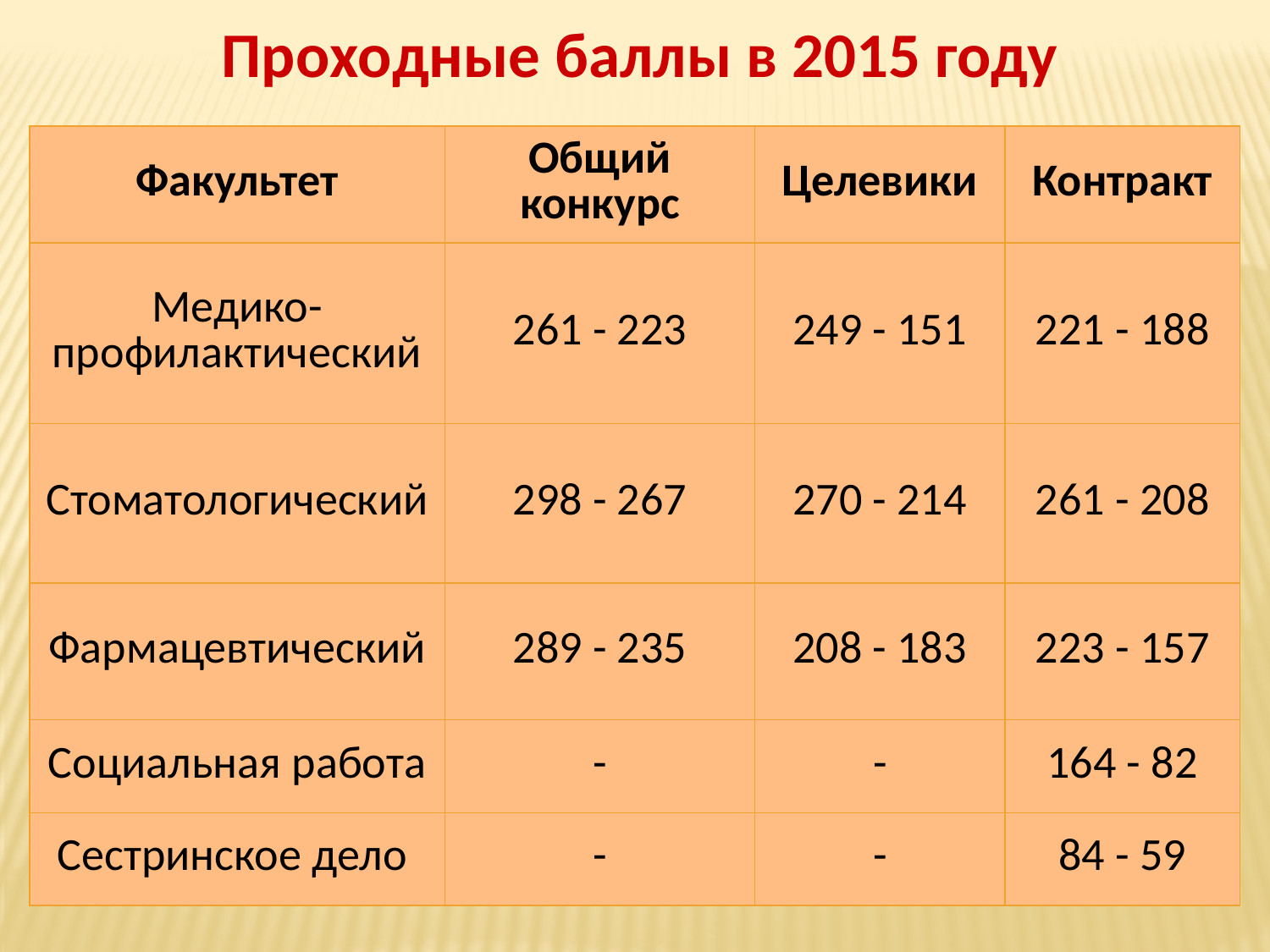

# Проходные баллы в 2015 году
| Факультет | Общий конкурс | Целевики | Контракт |
| --- | --- | --- | --- |
| Медико-профилактический | 261 - 223 | 249 - 151 | 221 - 188 |
| Стоматологический | 298 - 267 | 270 - 214 | 261 - 208 |
| Фармацевтический | 289 - 235 | 208 - 183 | 223 - 157 |
| Социальная работа | - | - | 164 - 82 |
| Сестринское дело | - | - | 84 - 59 |